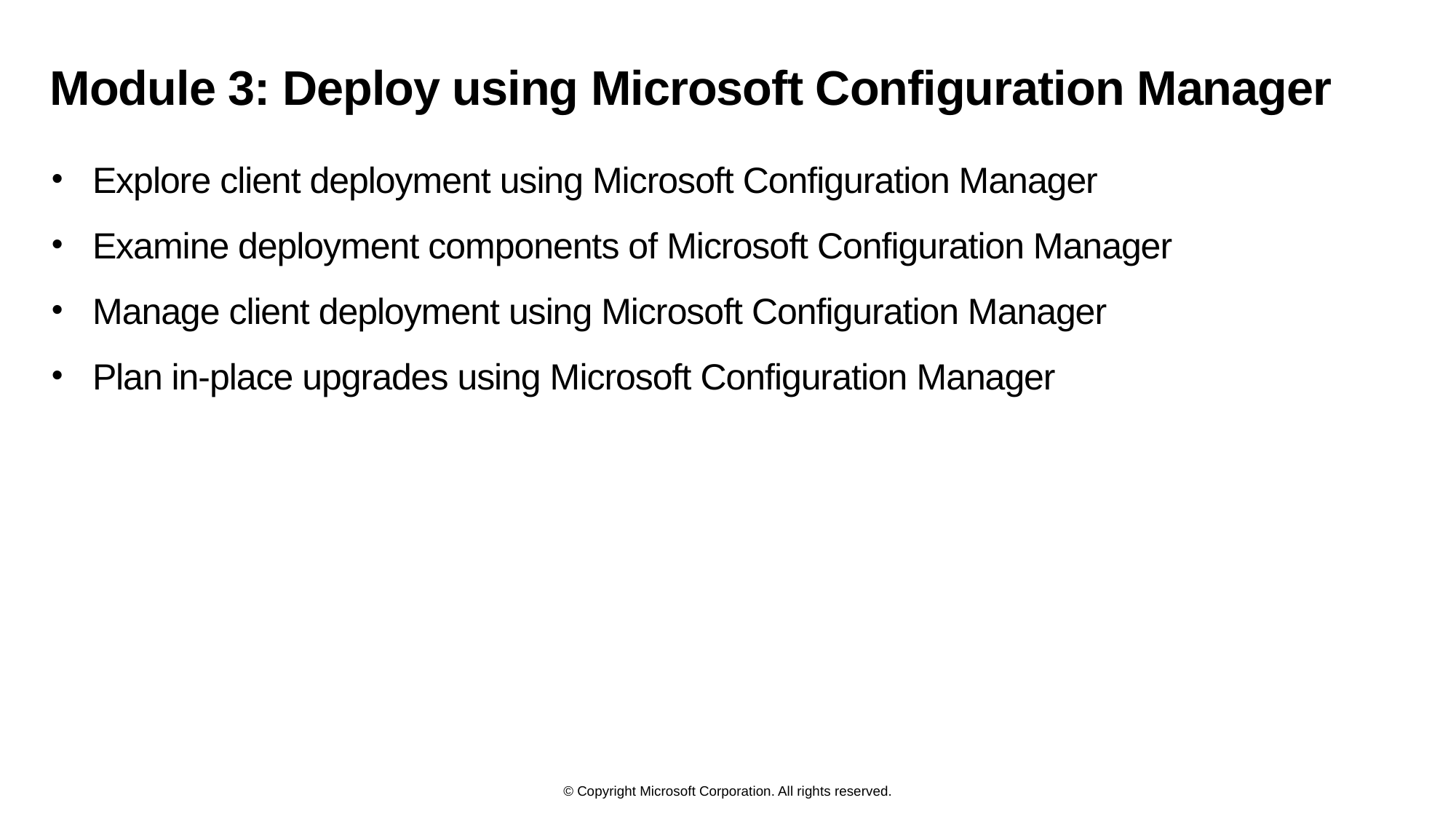

# Module 3: Deploy using Microsoft Configuration Manager
Explore client deployment using Microsoft Configuration Manager
Examine deployment components of Microsoft Configuration Manager
Manage client deployment using Microsoft Configuration Manager
Plan in-place upgrades using Microsoft Configuration Manager